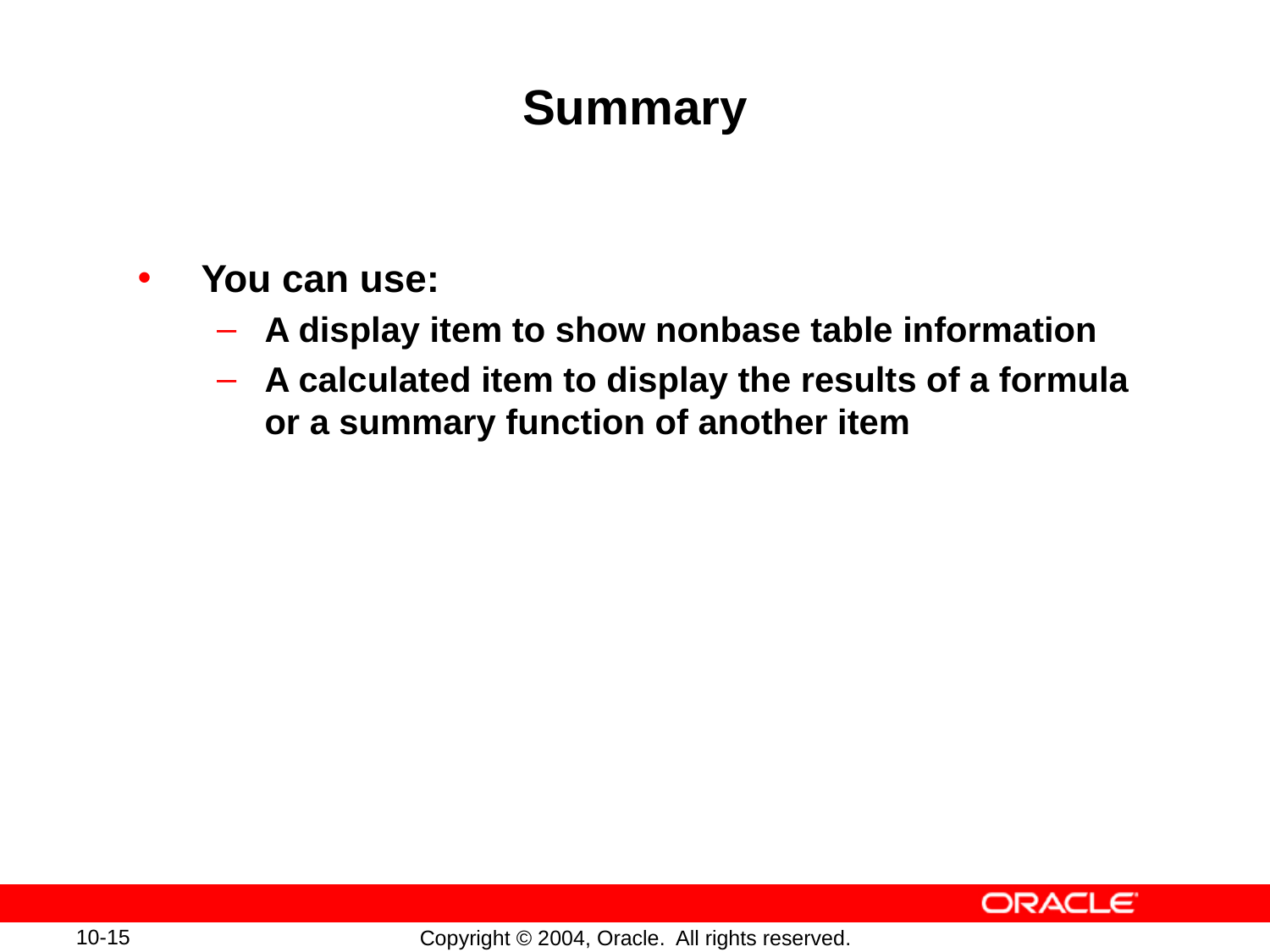

# Summary
You can use:
A display item to show nonbase table information
A calculated item to display the results of a formula or a summary function of another item